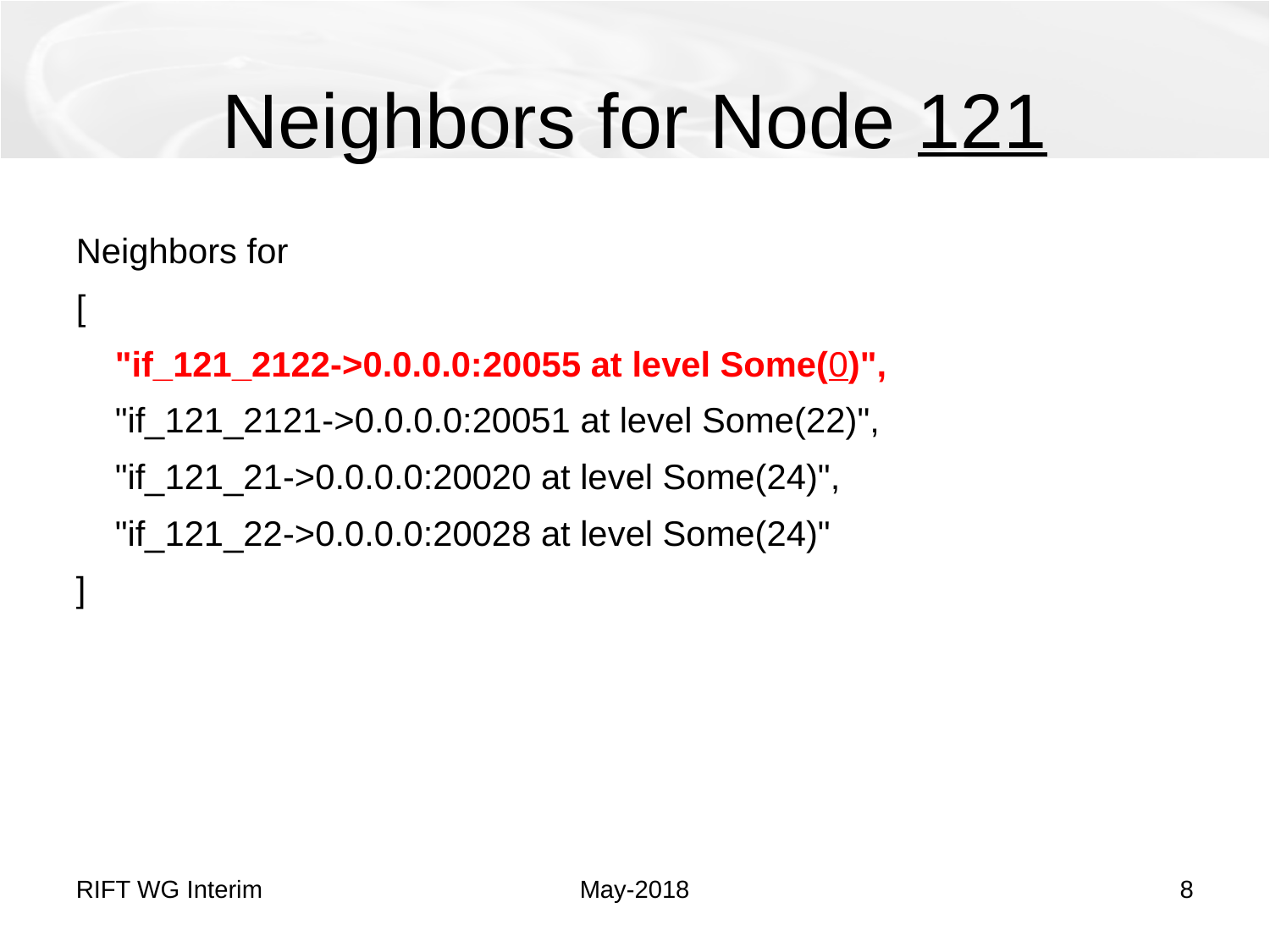

# Neighbors for Node 121
Neighbors for node_121
[
    "if_121_2122->0.0.0.0:20055 at level Some(0)",
    "if_121_2121->0.0.0.0:20051 at level Some(22)",
    "if_121_21->0.0.0.0:20020 at level Some(24)",
    "if_121_22->0.0.0.0:20028 at level Some(24)"
]

RIFT WG Interim
May-2018
8